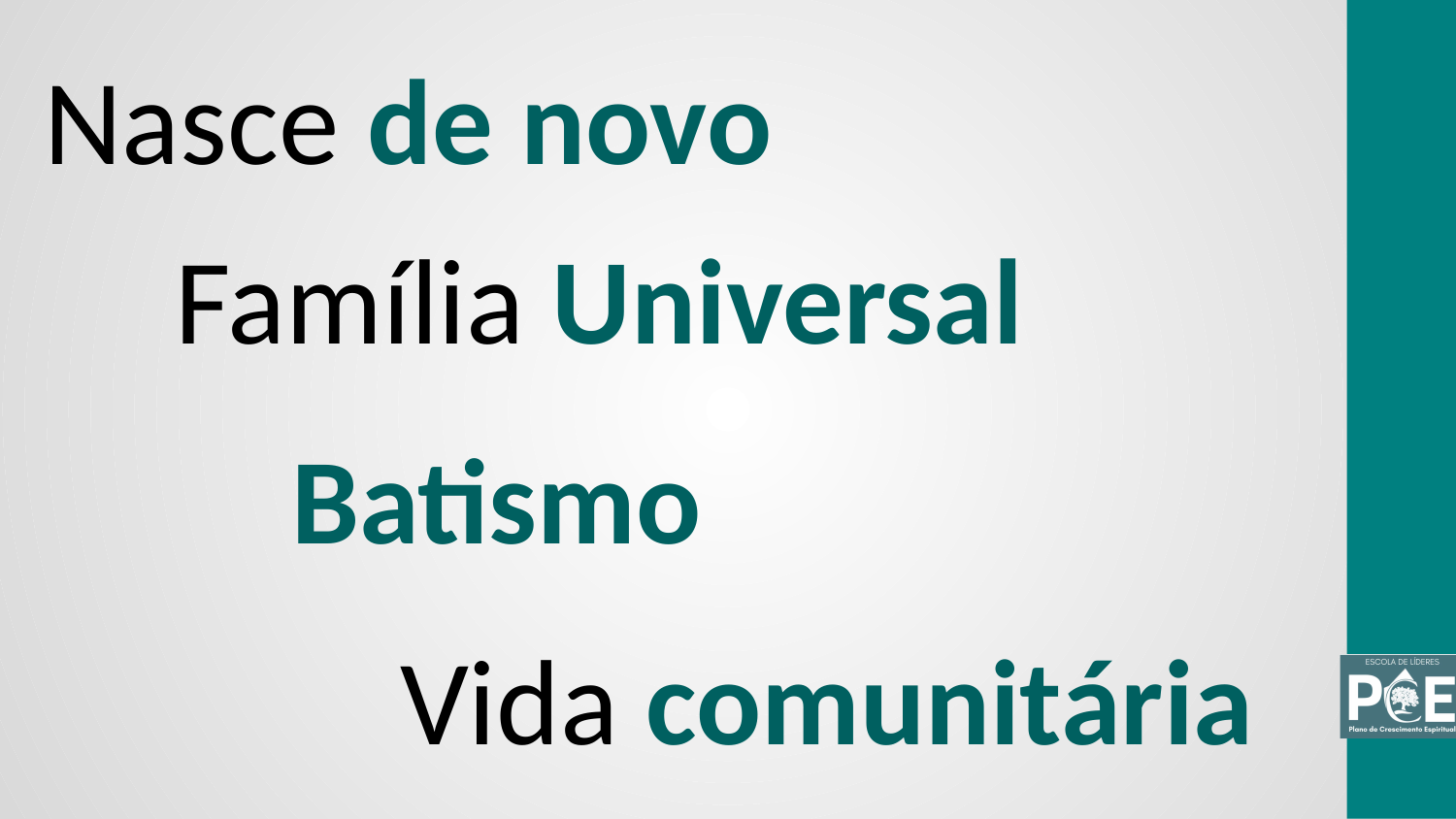

Nasce de novo
Família Universal
Batismo
Vida comunitária